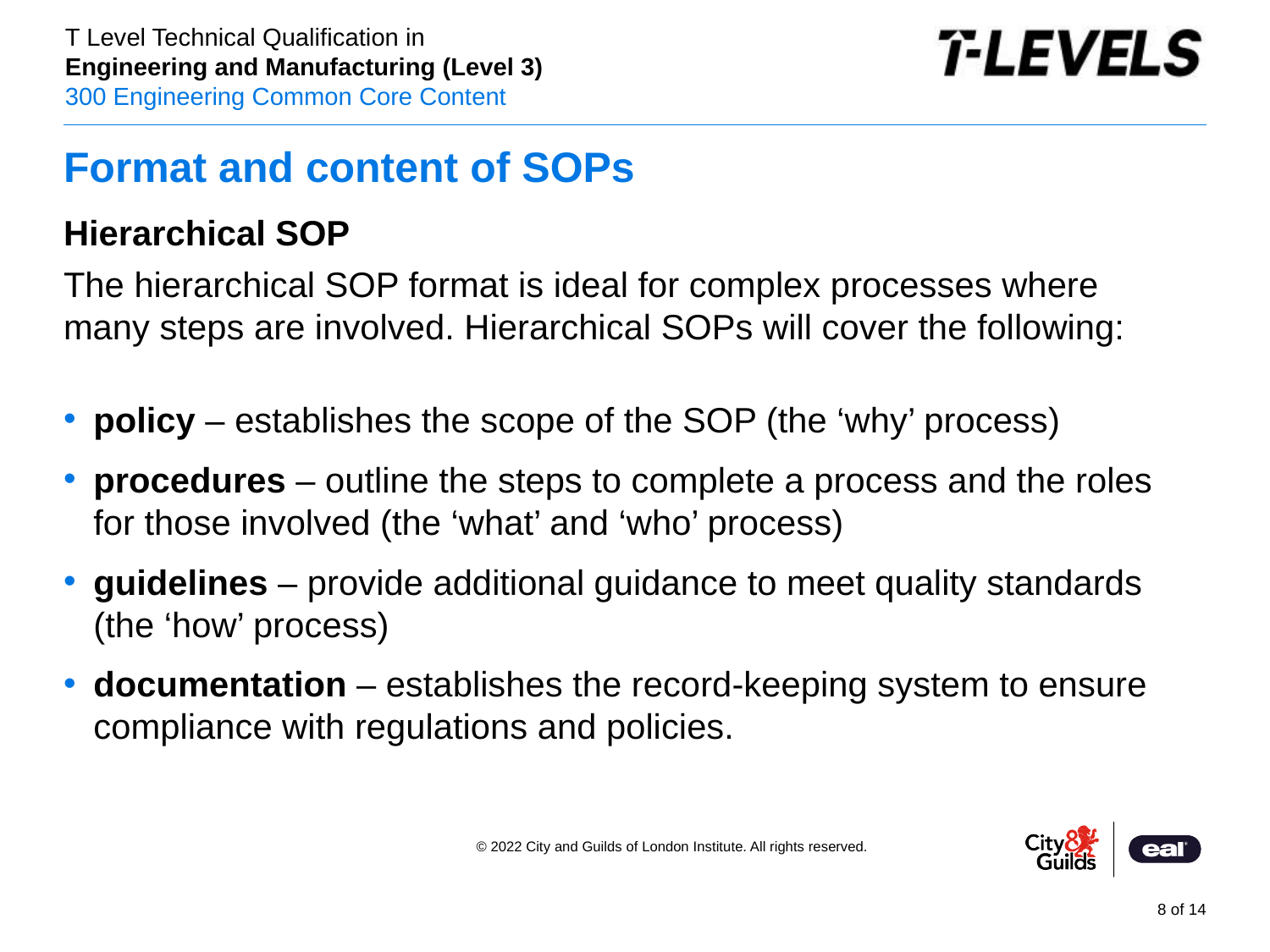

# Format and content of SOPs
Hierarchical SOP
The hierarchical SOP format is ideal for complex processes where many steps are involved. Hierarchical SOPs will cover the following:

policy – establishes the scope of the SOP (the ‘why’ process)
procedures – outline the steps to complete a process and the roles for those involved (the ‘what’ and ‘who’ process)
guidelines – provide additional guidance to meet quality standards (the ‘how’ process)
documentation – establishes the record-keeping system to ensure compliance with regulations and policies.